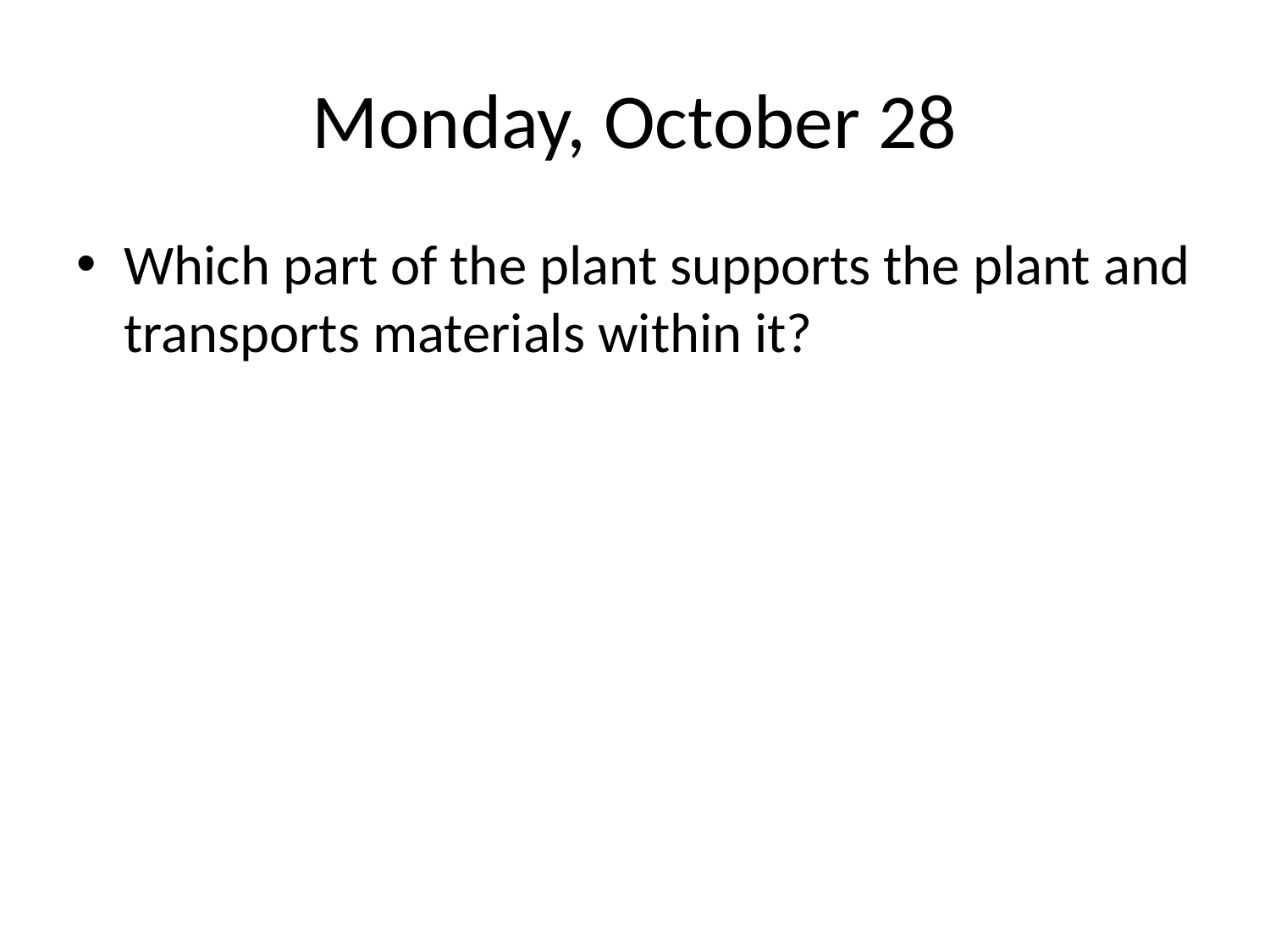

# Monday, October 28
Which part of the plant supports the plant and transports materials within it?